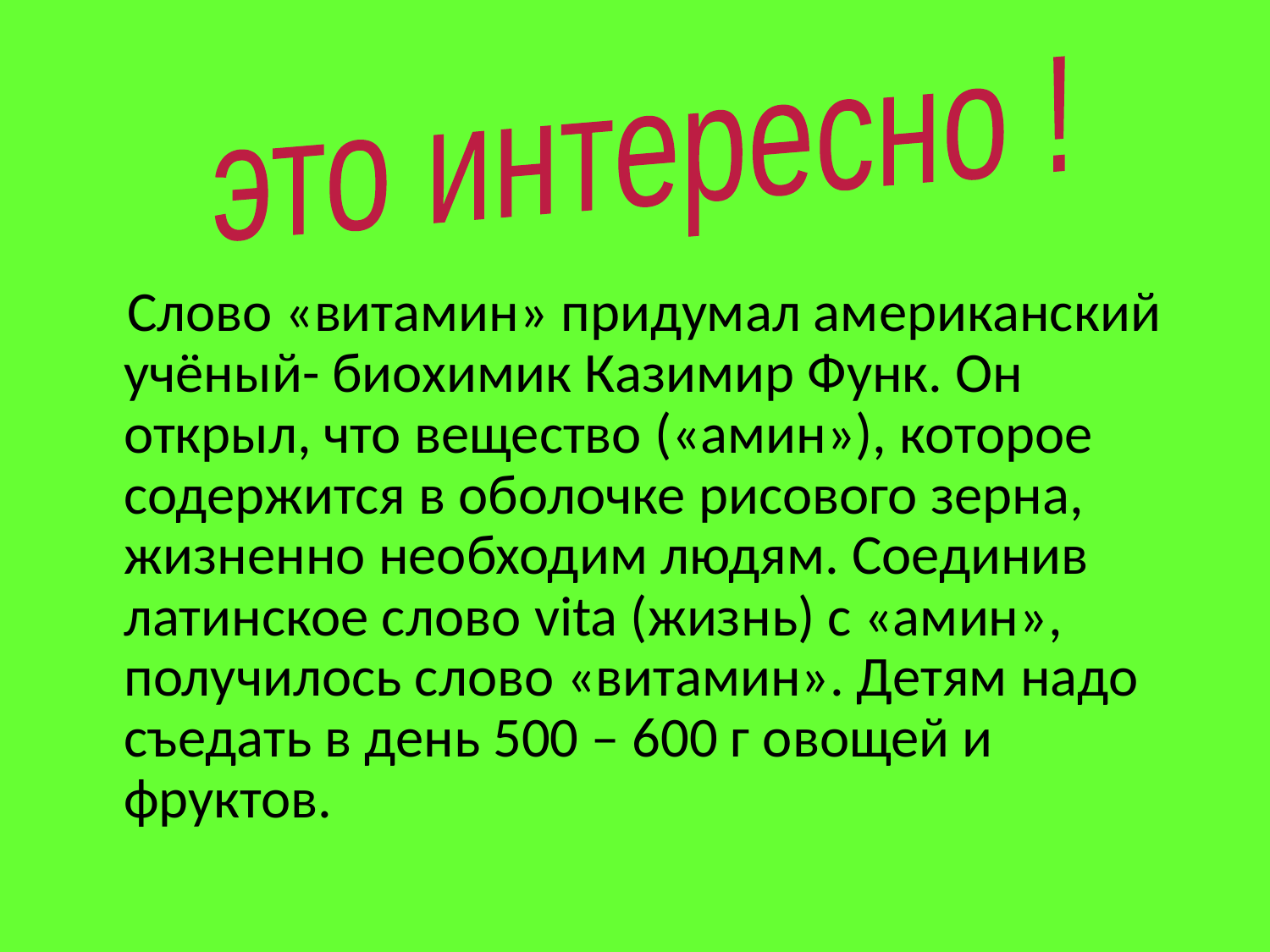

#
 это интересно !
    Слово «витамин» придумал американский учёный- биохимик Казимир Функ. Он открыл, что вещество («амин»), которое содержится в оболочке рисового зерна, жизненно необходим людям. Соединив латинское слово vita (жизнь) с «амин», получилось слово «витамин». Детям надо съедать в день 500 – 600 г овощей и фруктов.